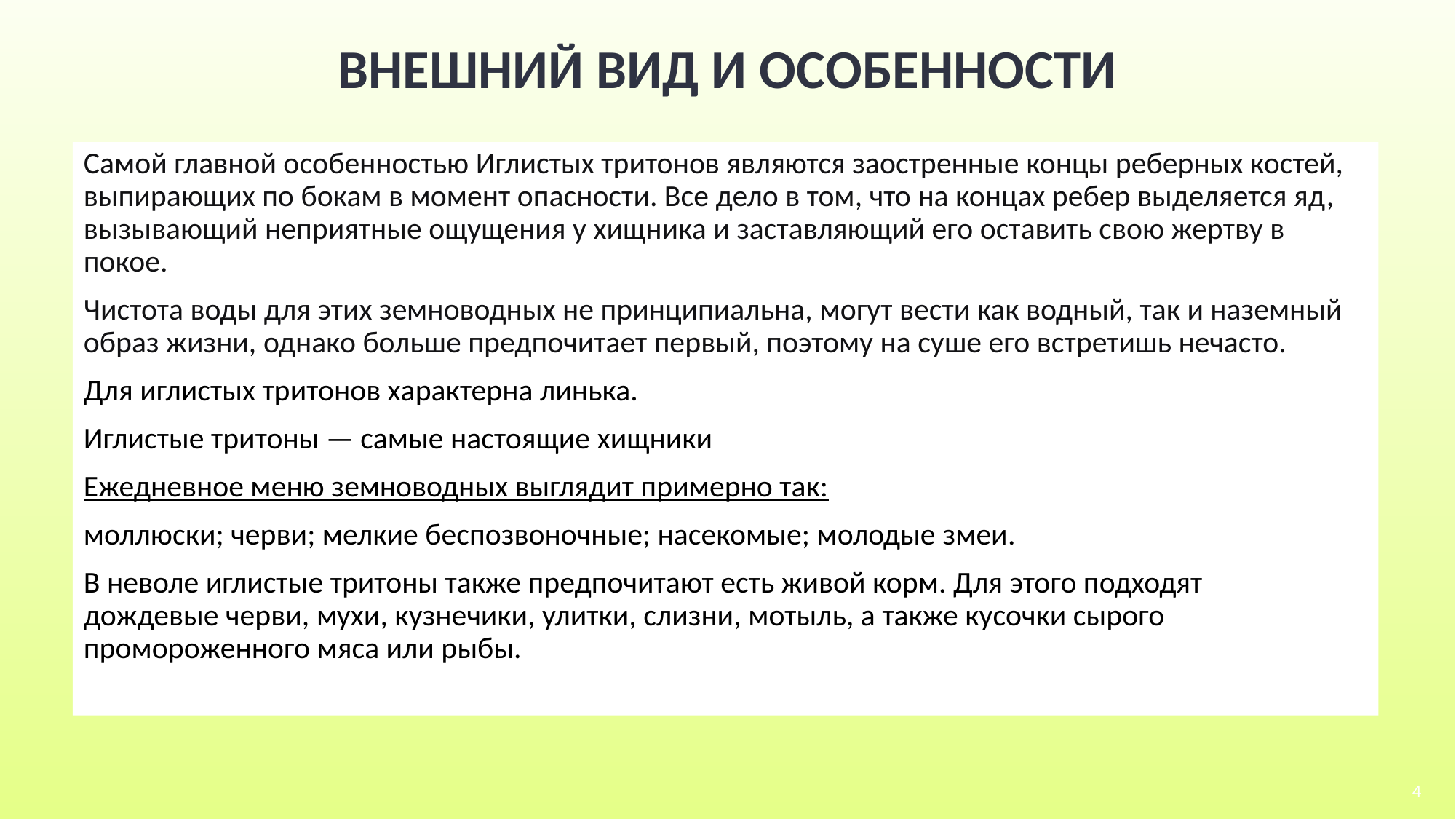

# Внешний вид и особенности
Самой главной особенностью Иглистых тритонов являются заостренные концы реберных костей, выпирающих по бокам в момент опасности. Все дело в том, что на концах ребер выделяется яд, вызывающий неприятные ощущения у хищника и заставляющий его оставить свою жертву в покое.
Чистота воды для этих земноводных не принципиальна, могут вести как водный, так и наземный образ жизни, однако больше предпочитает первый, поэтому на суше его встретишь нечасто.
Для иглистых тритонов характерна линька.
Иглистые тритоны — самые настоящие хищники
Ежедневное меню земноводных выглядит примерно так:
моллюски; черви; мелкие беспозвоночные; насекомые; молодые змеи.
В неволе иглистые тритоны также предпочитают есть живой корм. Для этого подходят дождевые черви, мухи, кузнечики, улитки, слизни, мотыль, а также кусочки сырого промороженного мяса или рыбы.
4